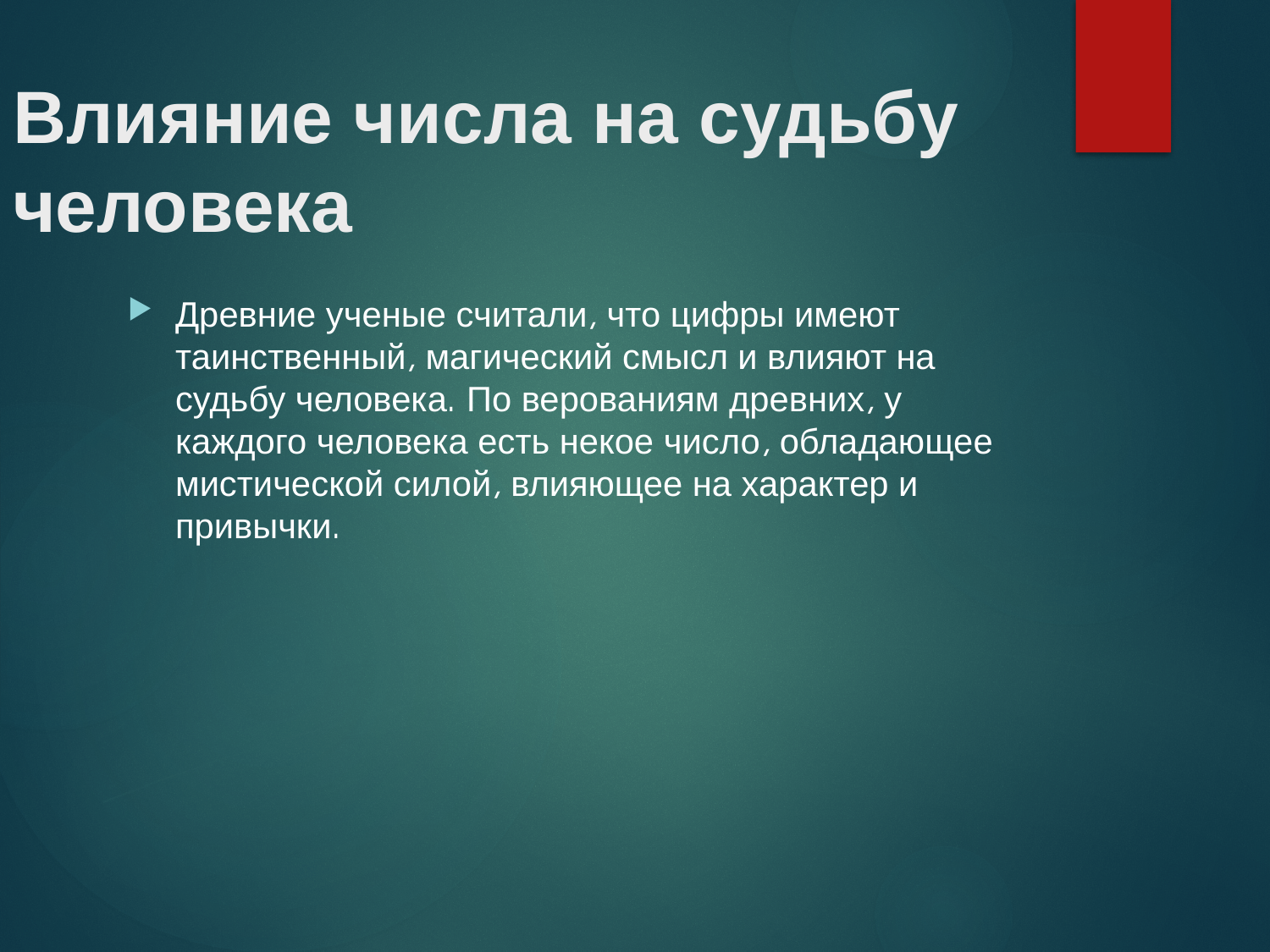

# Влияние числа на судьбу человека
Древние ученые считали, что цифры имеют таинственный, магический смысл и влияют на судьбу человека. По верованиям древних, у каждого человека есть некое число, обладающее мистической силой, влияющее на характер и привычки.